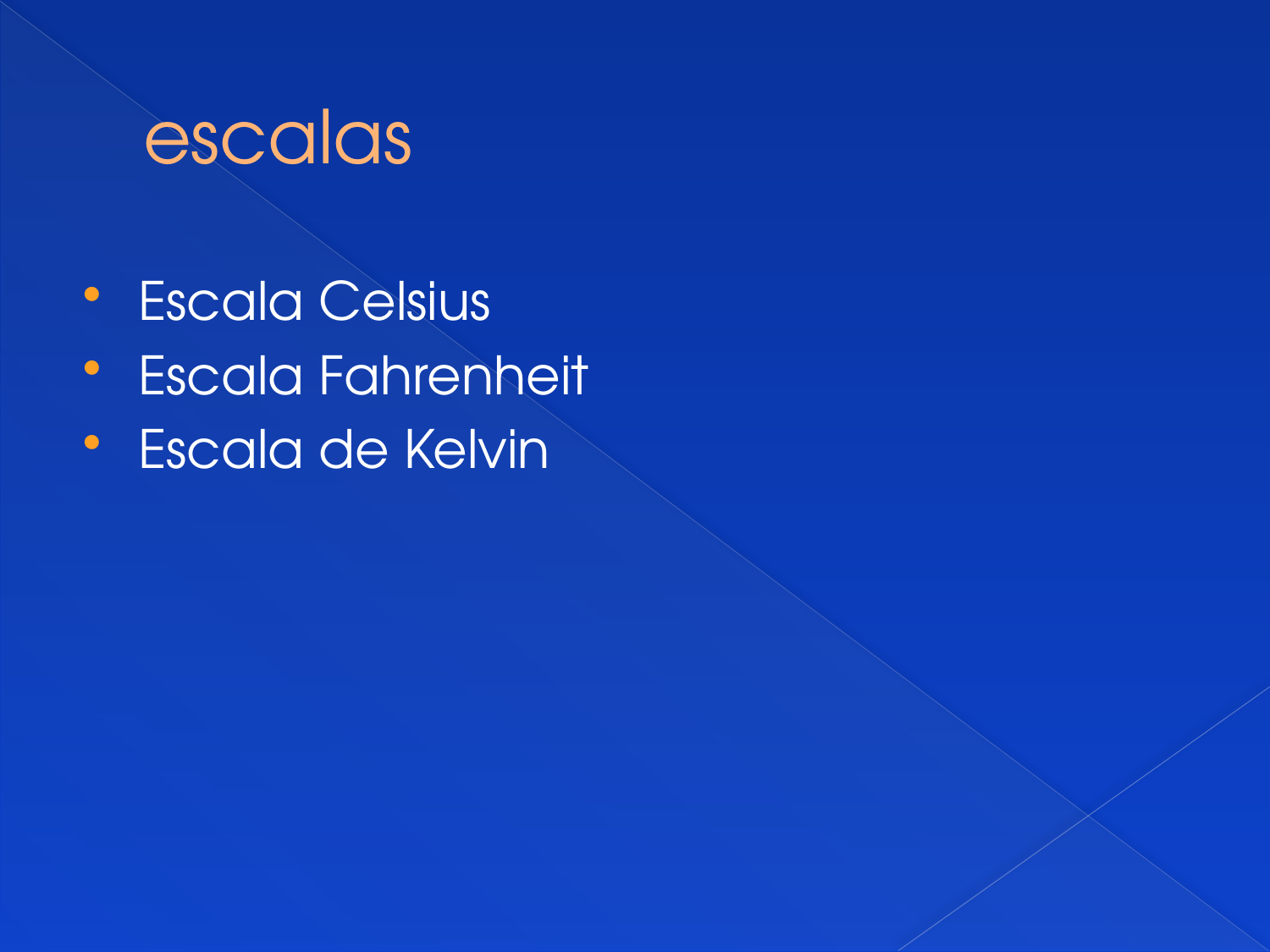

# escalas
Escala Celsius
Escala Fahrenheit
Escala de Kelvin